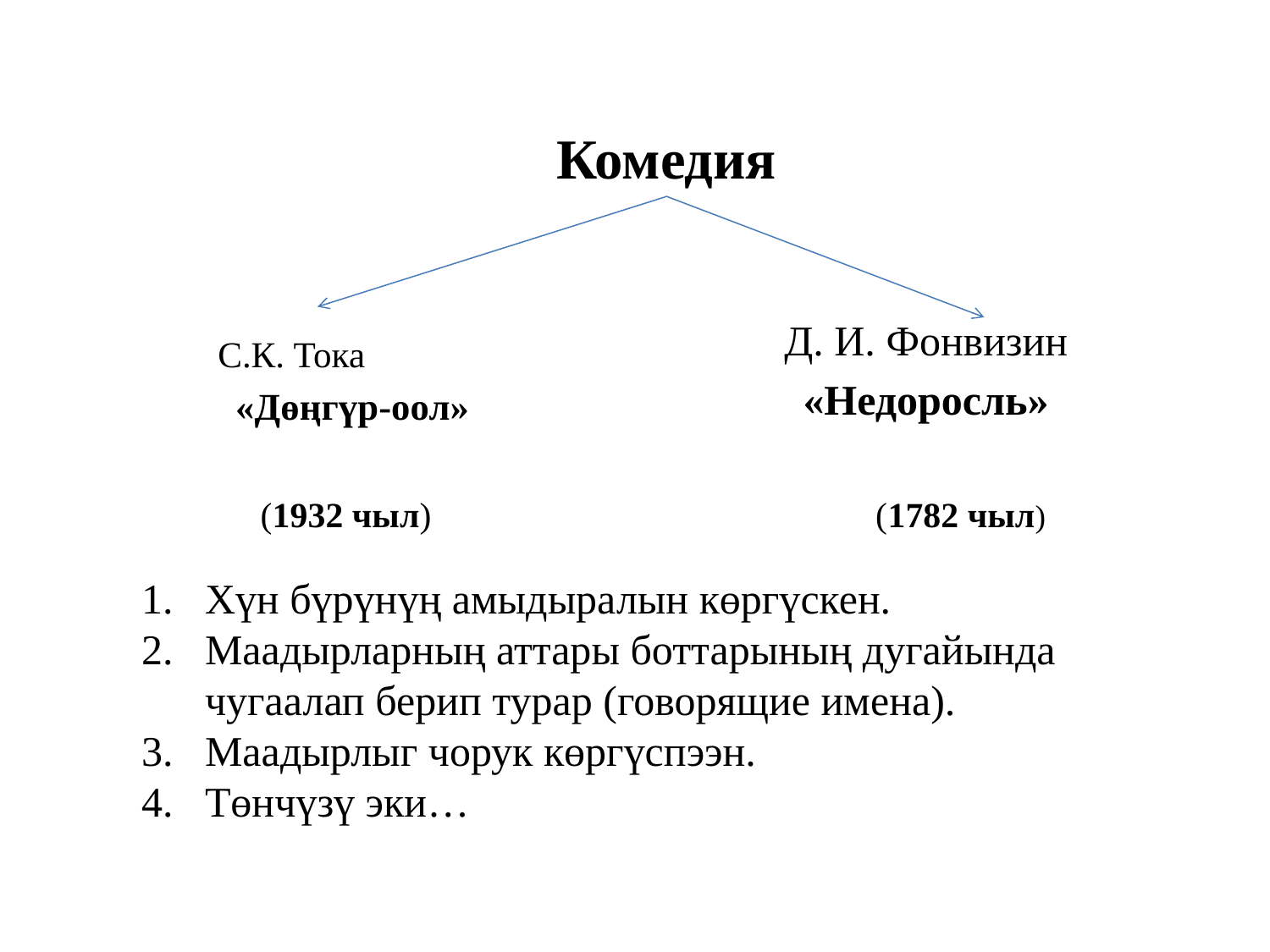

Комедия

Д. И. Фонвизин
«Недоросль»

                С.К. Тока
   «Дөңгүр-оол»

(1932 чыл)                                                  (1782 чыл)
Хүн бүрүнүң амыдыралын көргүскен.
Маадырларның аттары боттарының дугайында чугаалап берип турар (говорящие имена).
Маадырлыг чорук көргүспээн.
Төнчүзү эки…